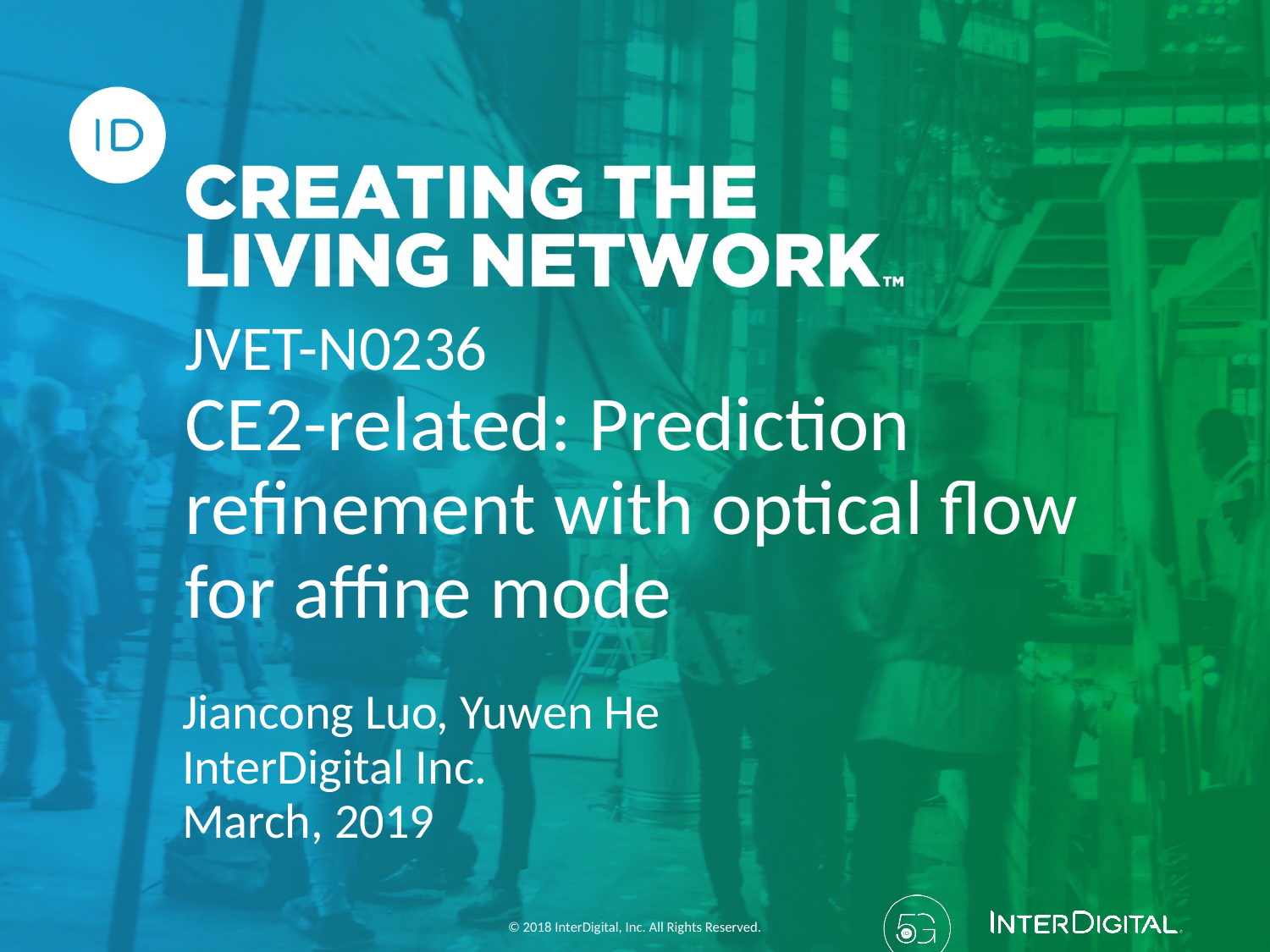

# JVET-N0236 CE2-related: Prediction refinement with optical flow for affine mode
Jiancong Luo, Yuwen He
InterDigital Inc.
March, 2019
© 2018 InterDigital, Inc. All Rights Reserved.